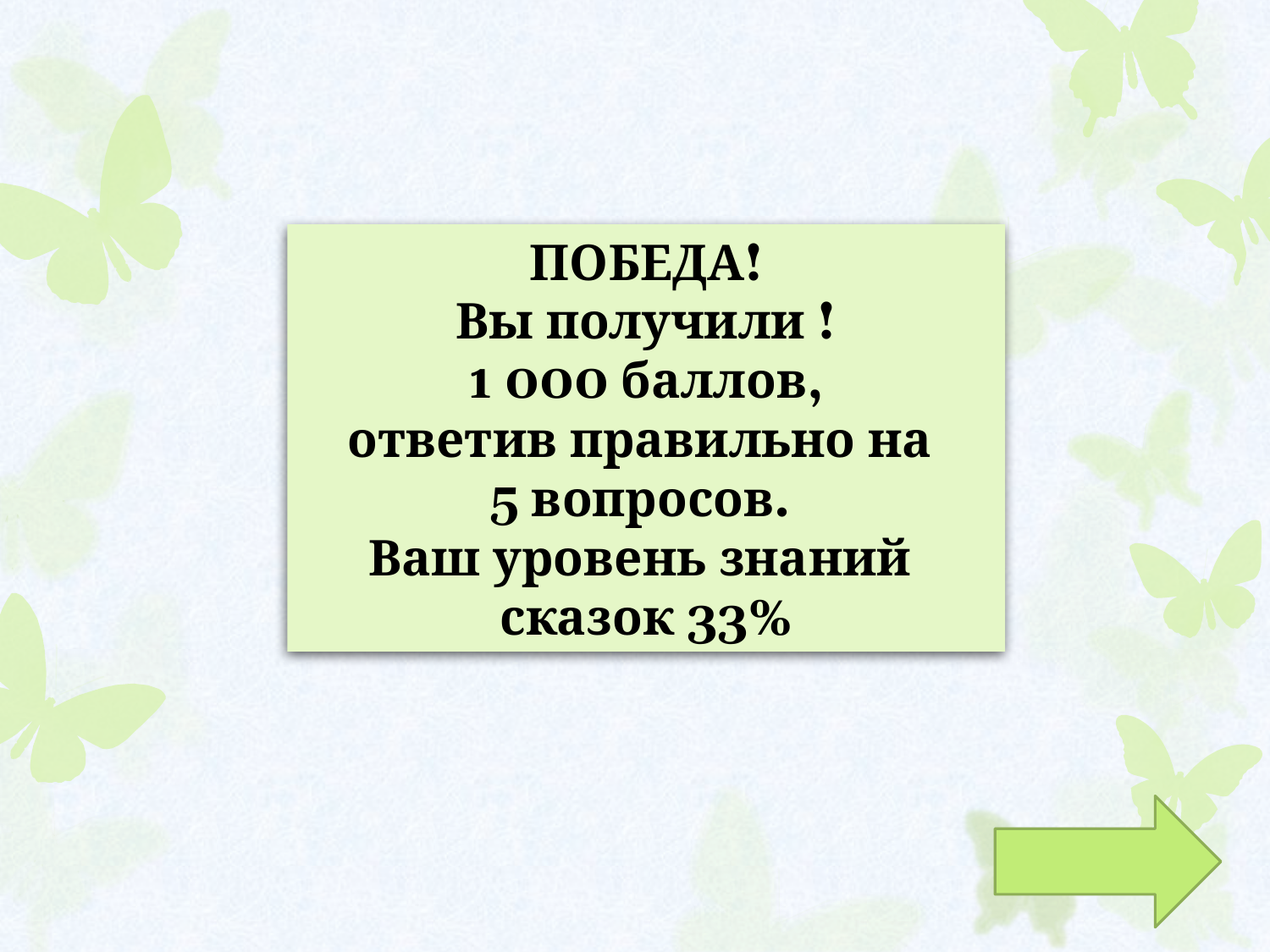

ПОБЕДА!
Вы получили !
1 000 баллов,
ответив правильно на
5 вопросов.
Ваш уровень знаний  сказок 33%